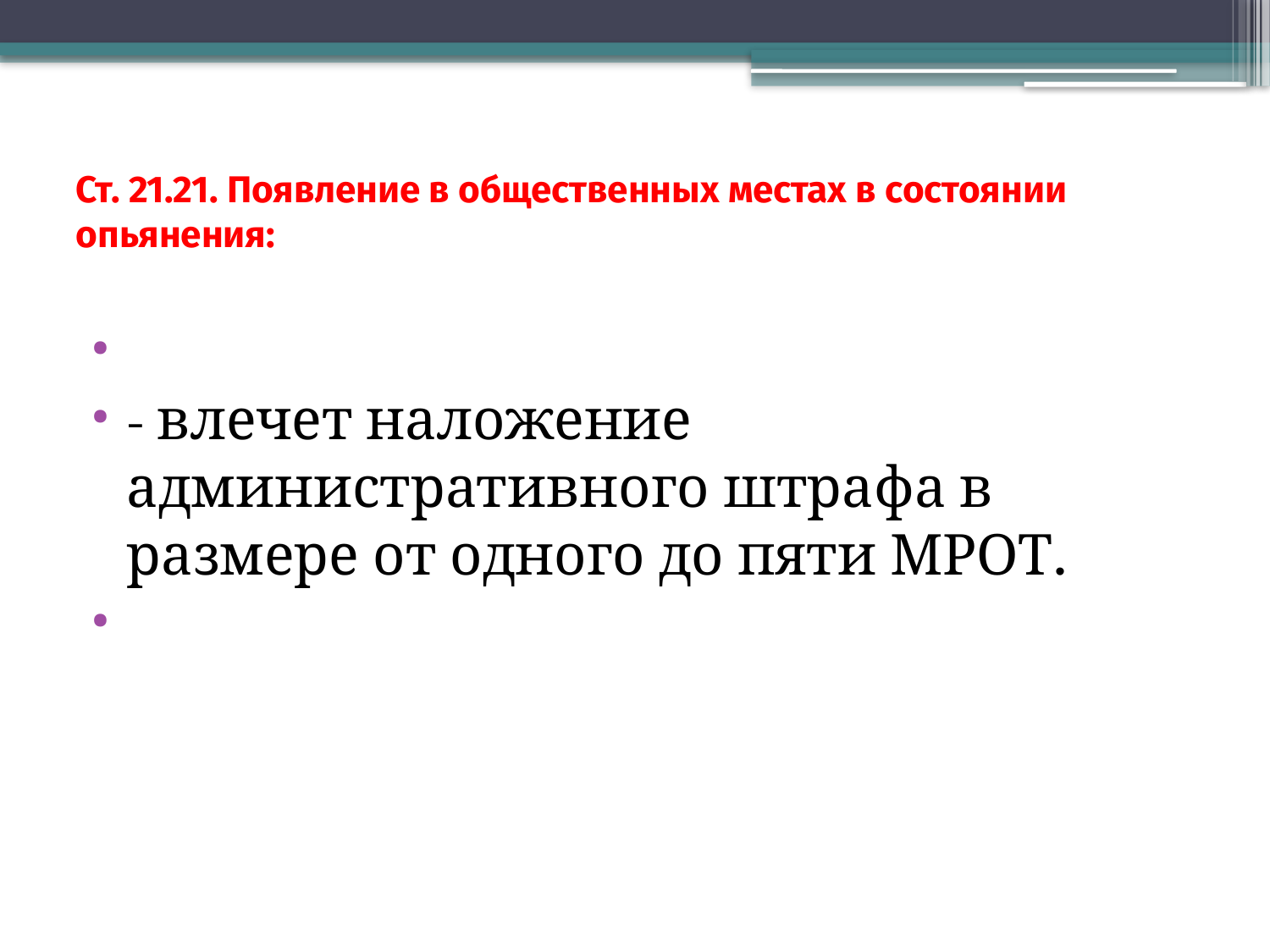

# Ст. 21.21. Появление в общественных местах в состоянии опьянения:

- влечет наложение административного штрафа в размере от одного до пяти МРОТ.